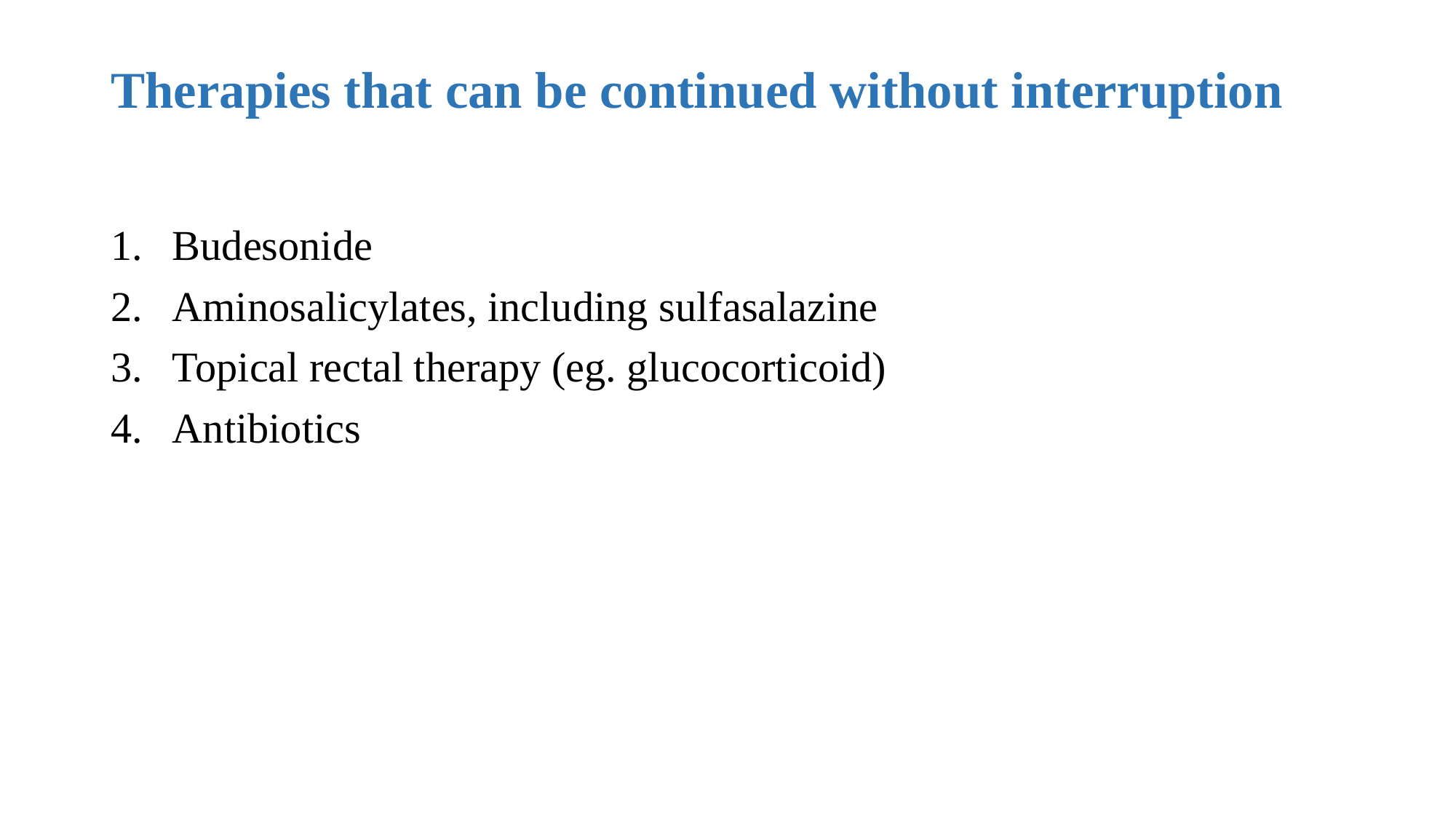

# Therapies that can be continued without interruption
Budesonide
Aminosalicylates, including sulfasalazine
Topical rectal therapy (eg. glucocorticoid)
Antibiotics